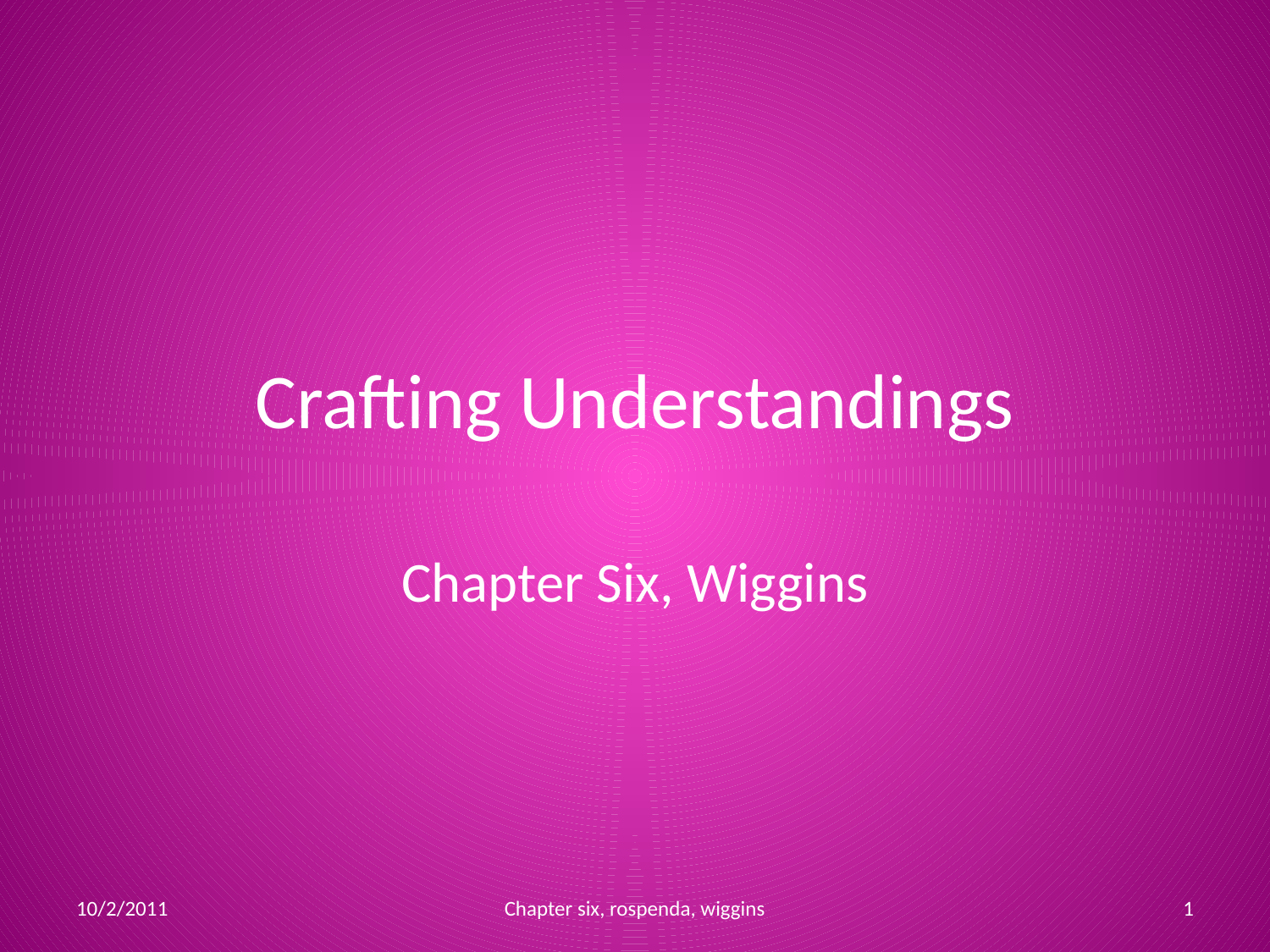

# Crafting Understandings
Chapter Six, Wiggins
10/2/2011
Chapter six, rospenda, wiggins
1